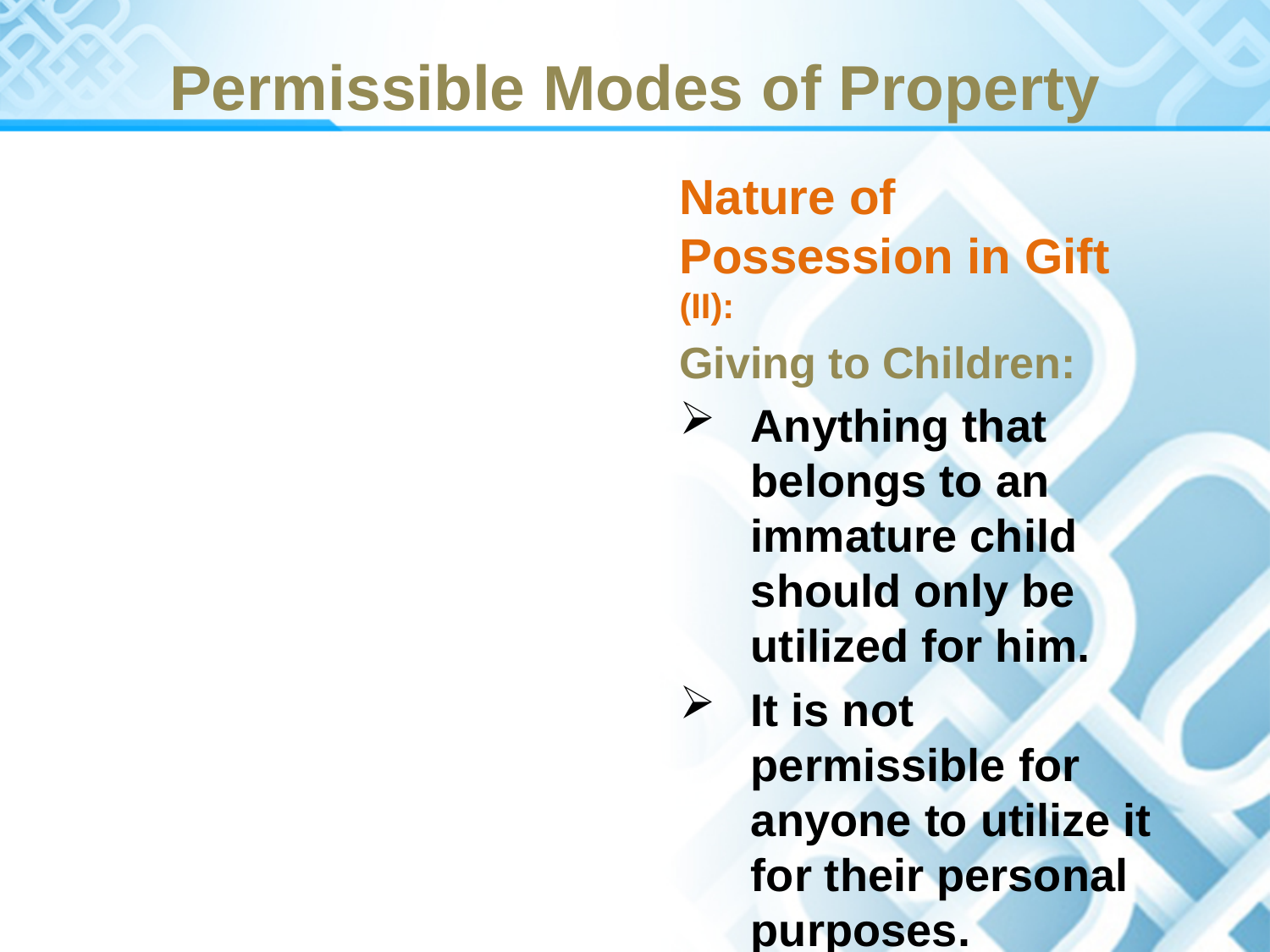

Permissible Modes of Property
Nature of Possession in Gift (II):
Giving to Children:
Anything that belongs to an immature child should only be utilized for him.
It is not permissible for anyone to utilize it for their personal purposes.